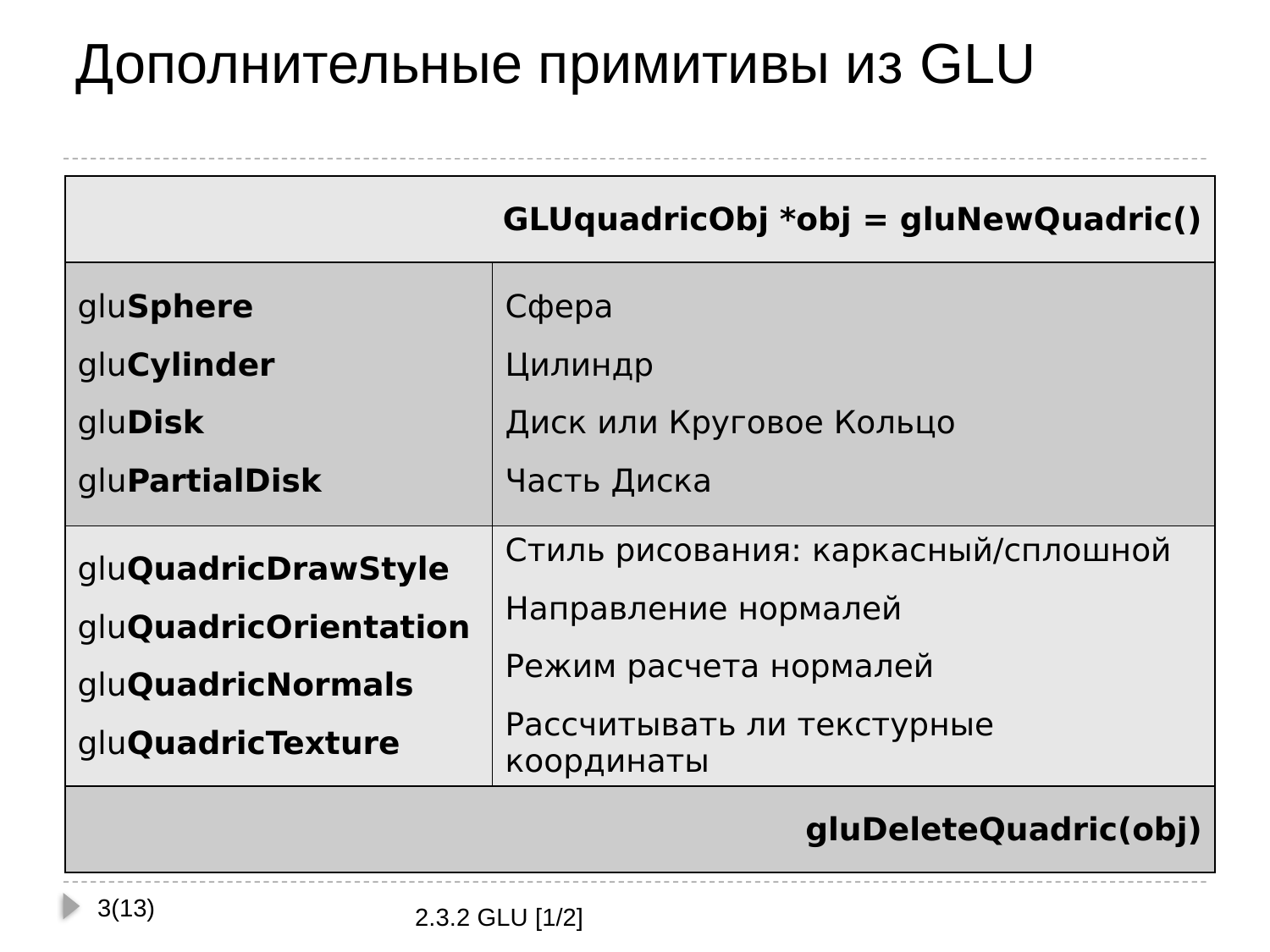

# Дополнительные примитивы из GLU
| GLUquadricObj \*obj = gluNewQuadric() |  |
| --- | --- |
| gluSphere gluCylinder gluDisk gluPartialDisk | Сфера Цилиндр Диск или Круговое Кольцо Часть Диска |
| gluQuadricDrawStyle gluQuadricOrientation gluQuadricNormals gluQuadricTexture | Стиль рисования: каркасный/сплошной Направление нормалей Режим расчета нормалей Рассчитывать ли текстурные координаты |
| gluDeleteQuadric(obj) |  |
3(13)
2.3.2 GLU [1/2]